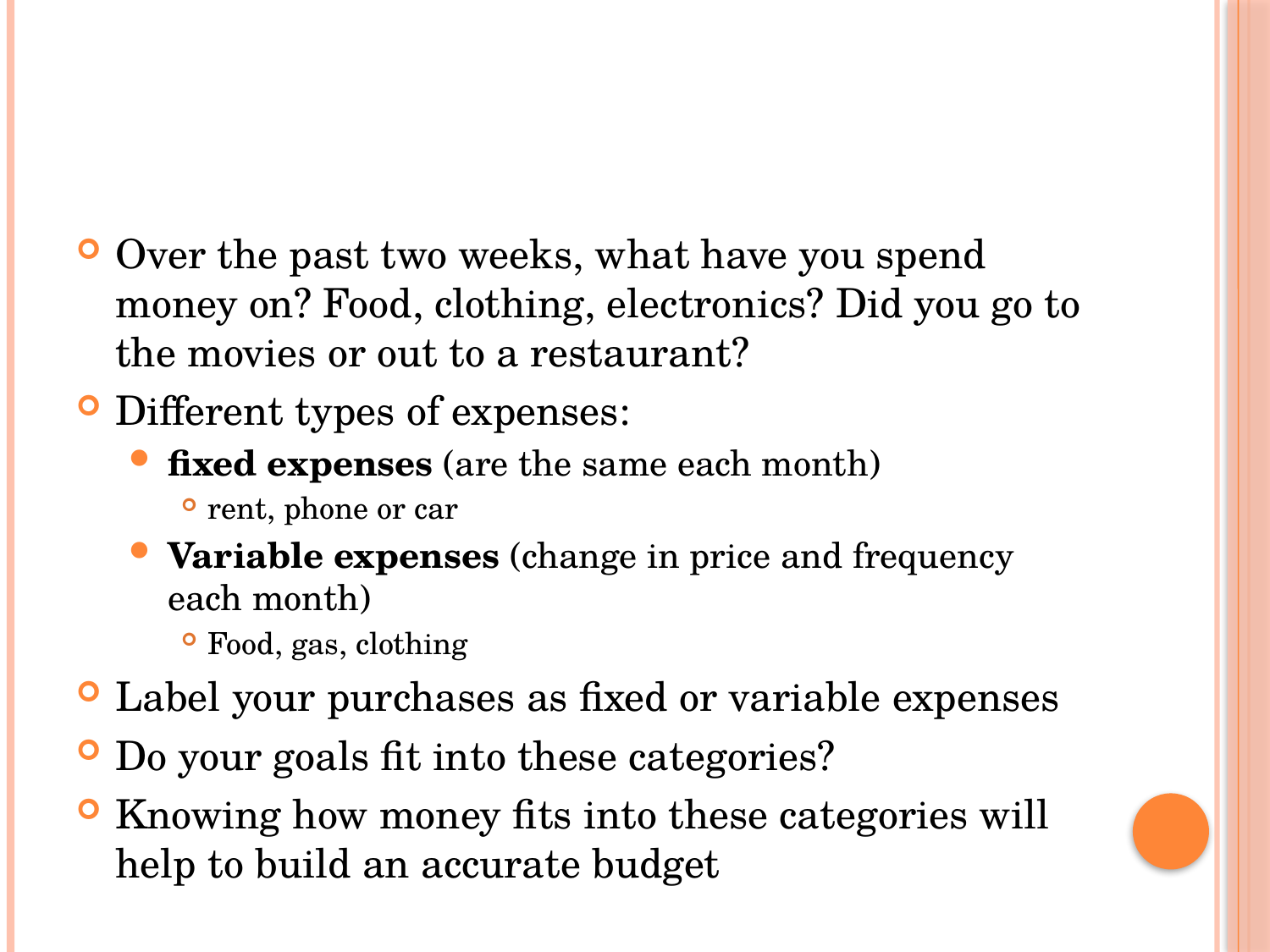

#
Over the past two weeks, what have you spend money on? Food, clothing, electronics? Did you go to the movies or out to a restaurant?
Different types of expenses:
fixed expenses (are the same each month)
rent, phone or car
Variable expenses (change in price and frequency each month)
Food, gas, clothing
Label your purchases as fixed or variable expenses
Do your goals fit into these categories?
Knowing how money fits into these categories will help to build an accurate budget